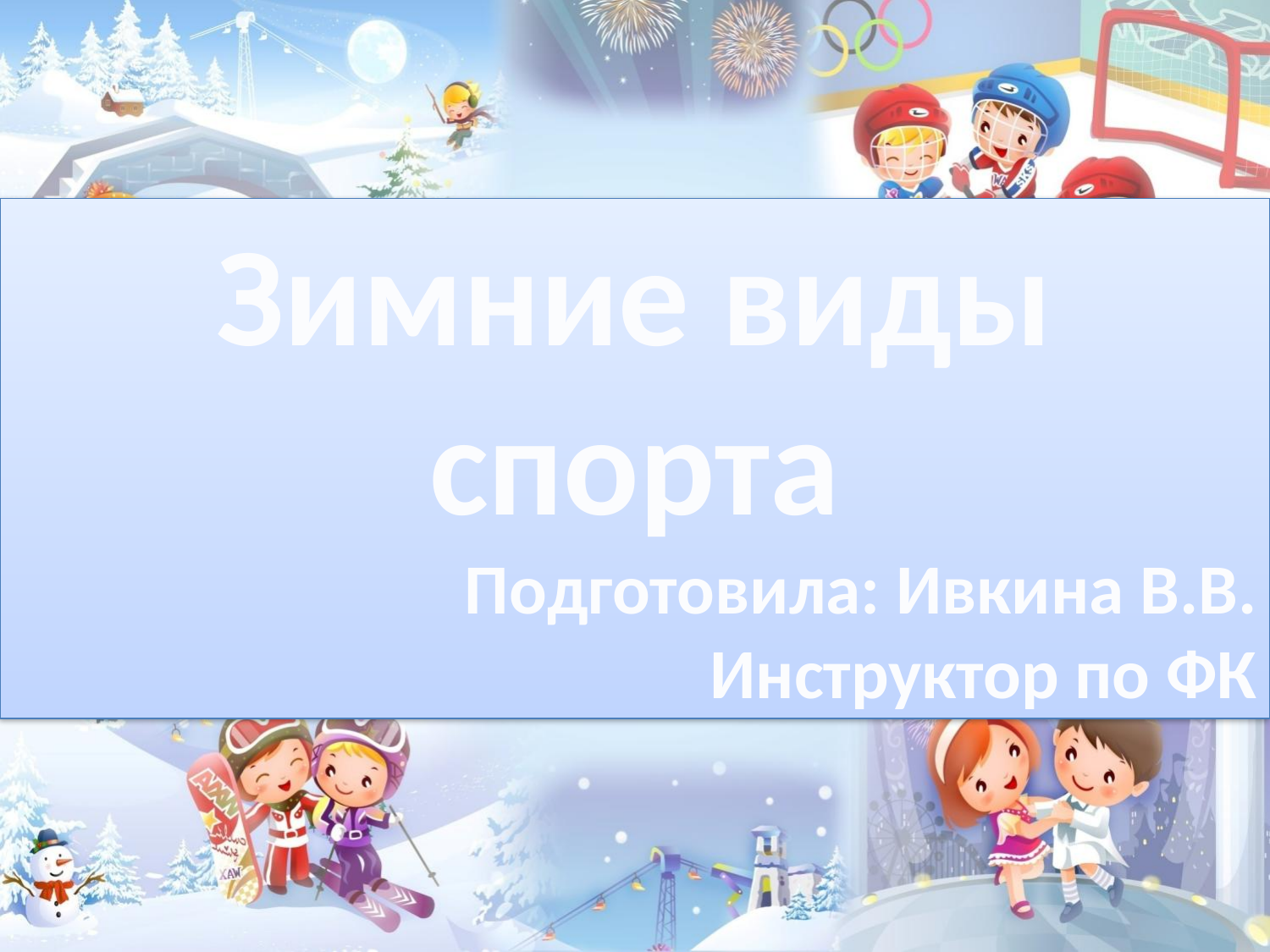

Зимние виды спорта
Подготовила: Ивкина В.В.
Инструктор по ФК